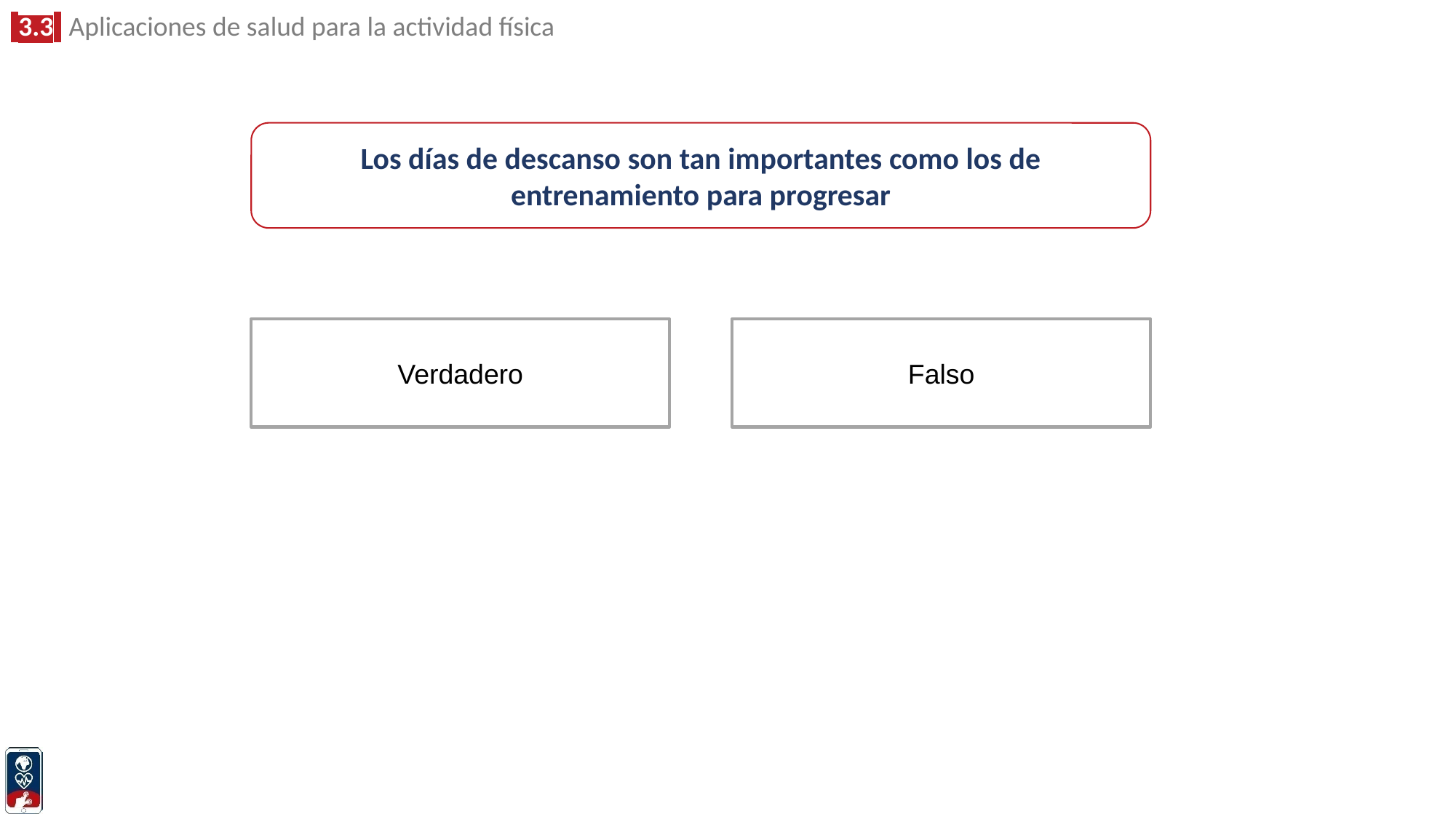

Los días de descanso son tan importantes como los de entrenamiento para progresar
Verdadero
Falso